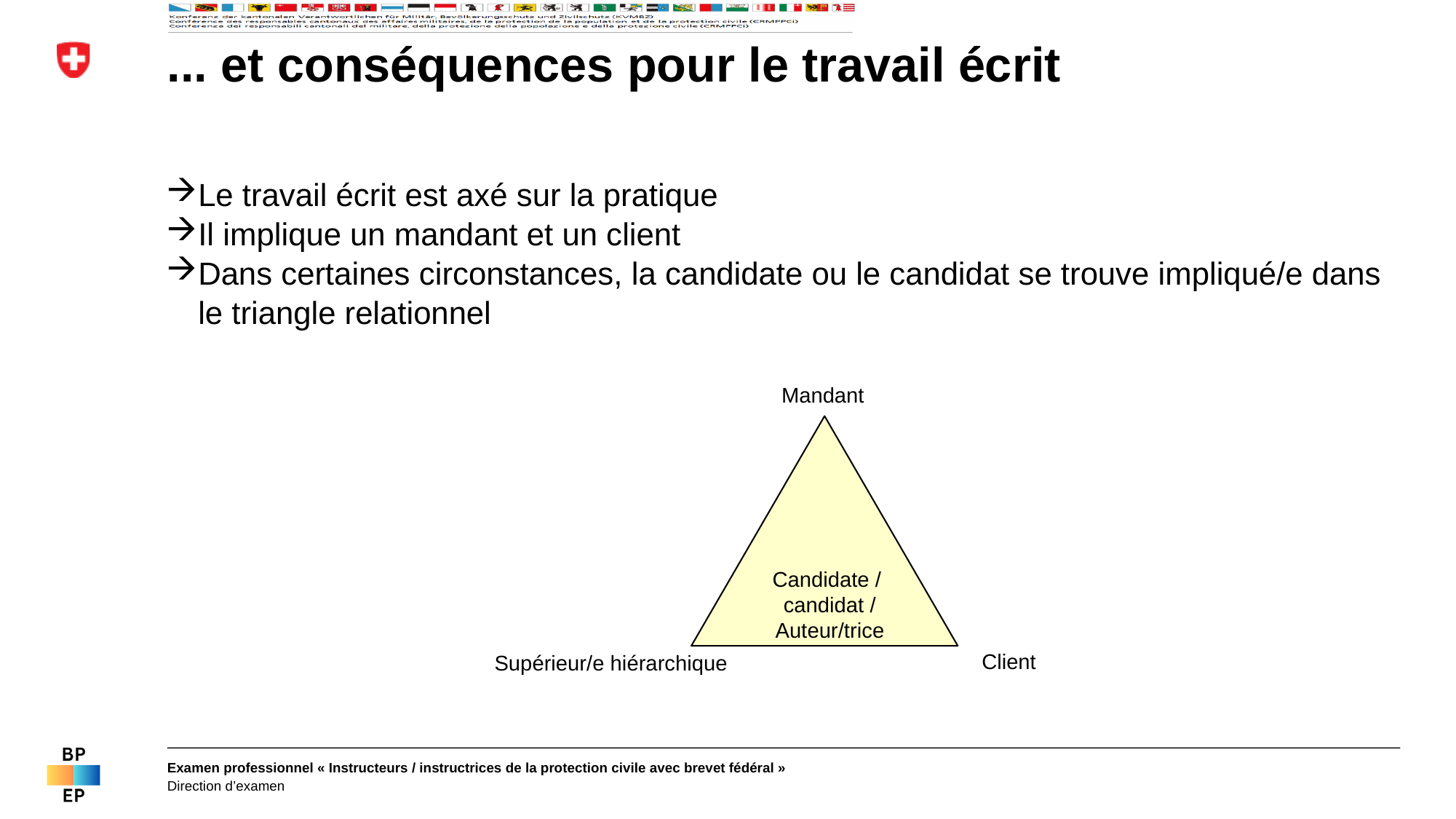

# ... et conséquences pour le travail écrit
Le travail écrit est axé sur la pratique
Il implique un mandant et un client
Dans certaines circonstances, la candidate ou le candidat se trouve impliqué/e dans le triangle relationnel

Mandant

Candidate /
candidat /
Auteur/trice
Client
Supérieur/e hiérarchique
Examen professionnel « Instructeurs / instructrices de la protection civile avec brevet fédéral »
Direction d’examen